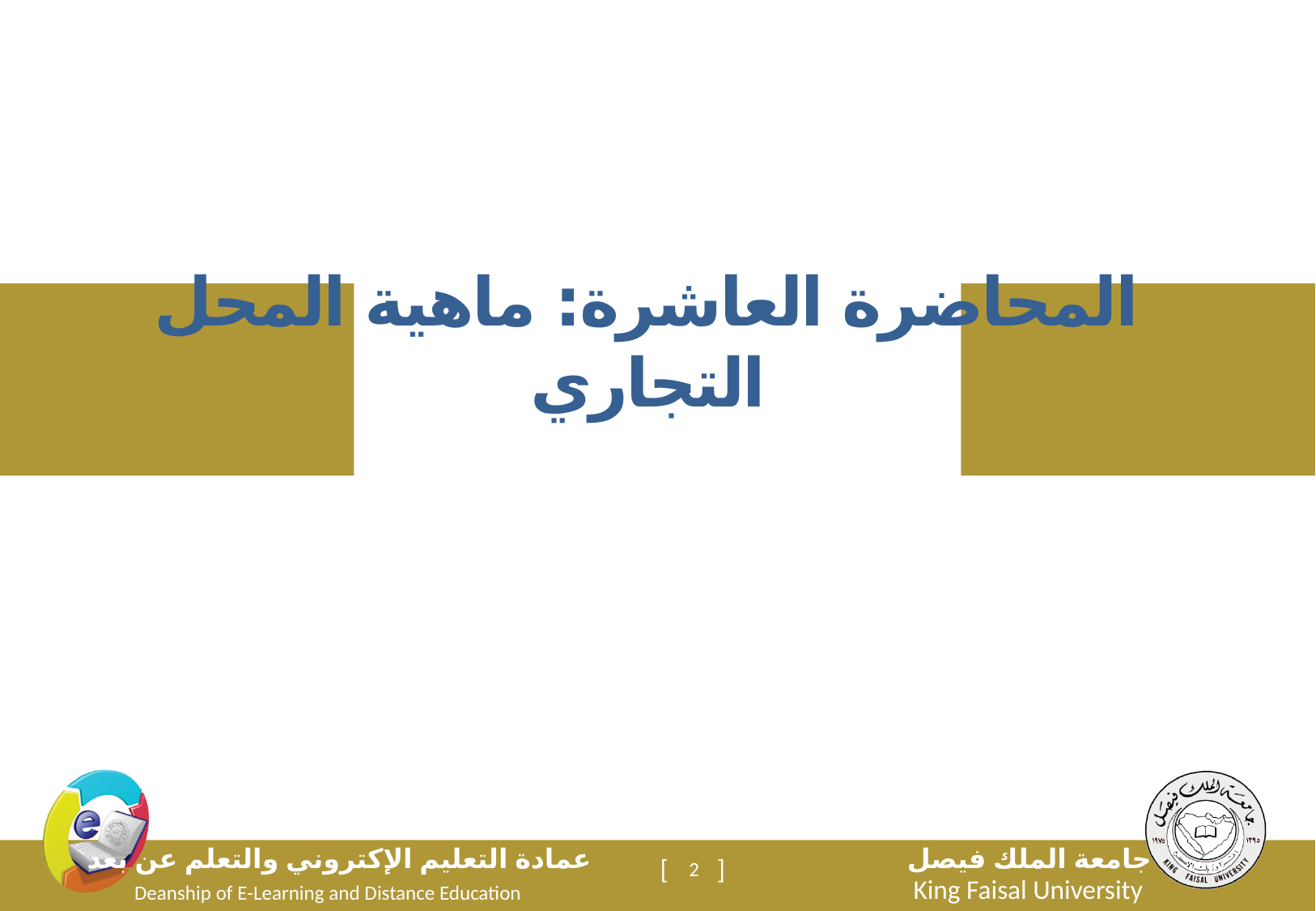

# المحاضرة العاشرة: ماهية المحل التجاري
2